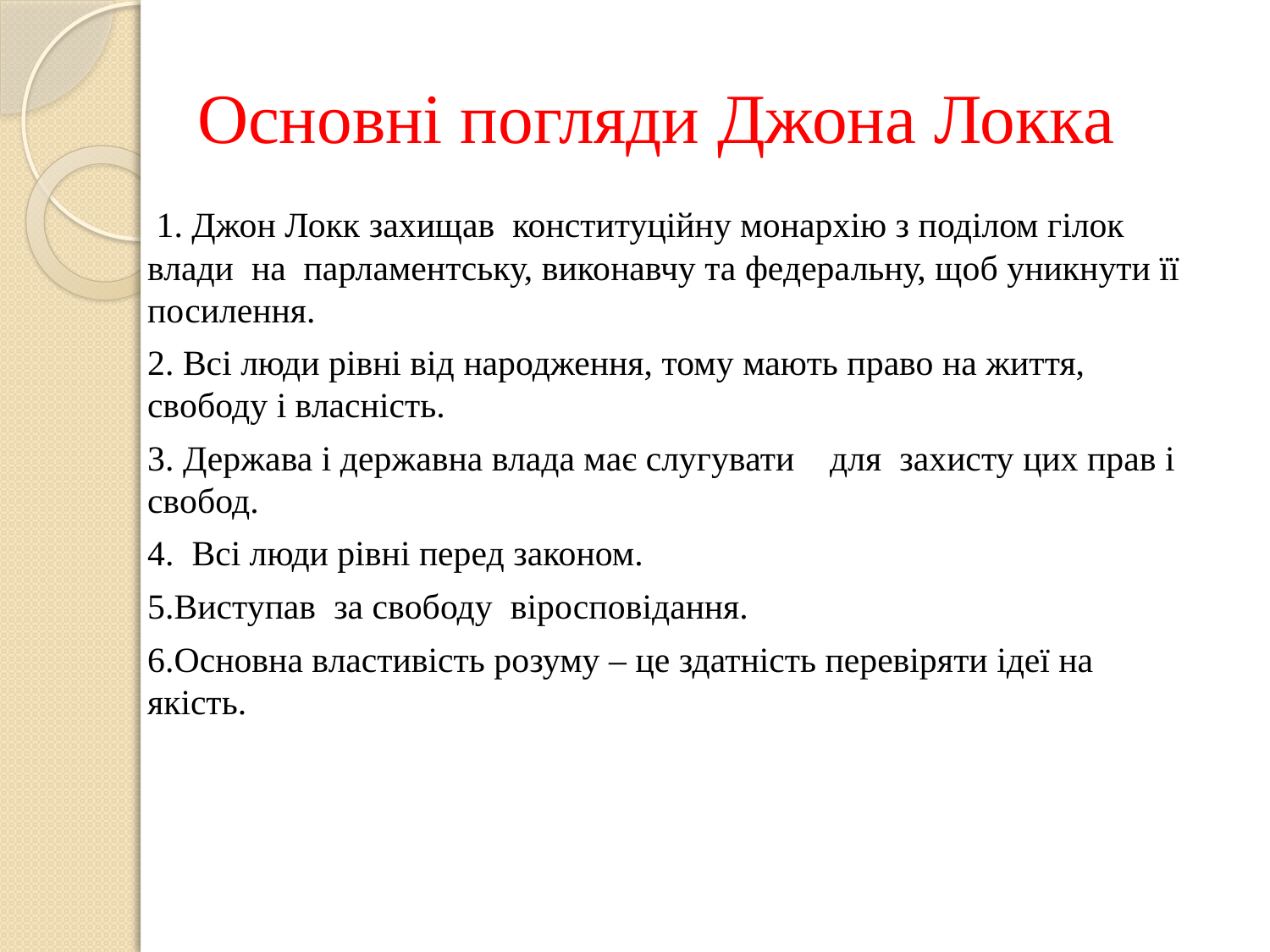

# Основні погляди Джона Локка
 1. Джон Локк захищав  конституційну монархію з поділом гілок влади  на  парламентську, виконавчу та федеральну, щоб уникнути її посилення.
2. Всі люди рівні від народження, тому мають право на життя, свободу і власність.
3. Держава і державна влада має слугувати    для  захисту цих прав і свобод.
4.  Всі люди рівні перед законом.
5.Виступав  за свободу  віросповідання.
6.Основна властивість розуму – це здатність перевіряти ідеї на якість.